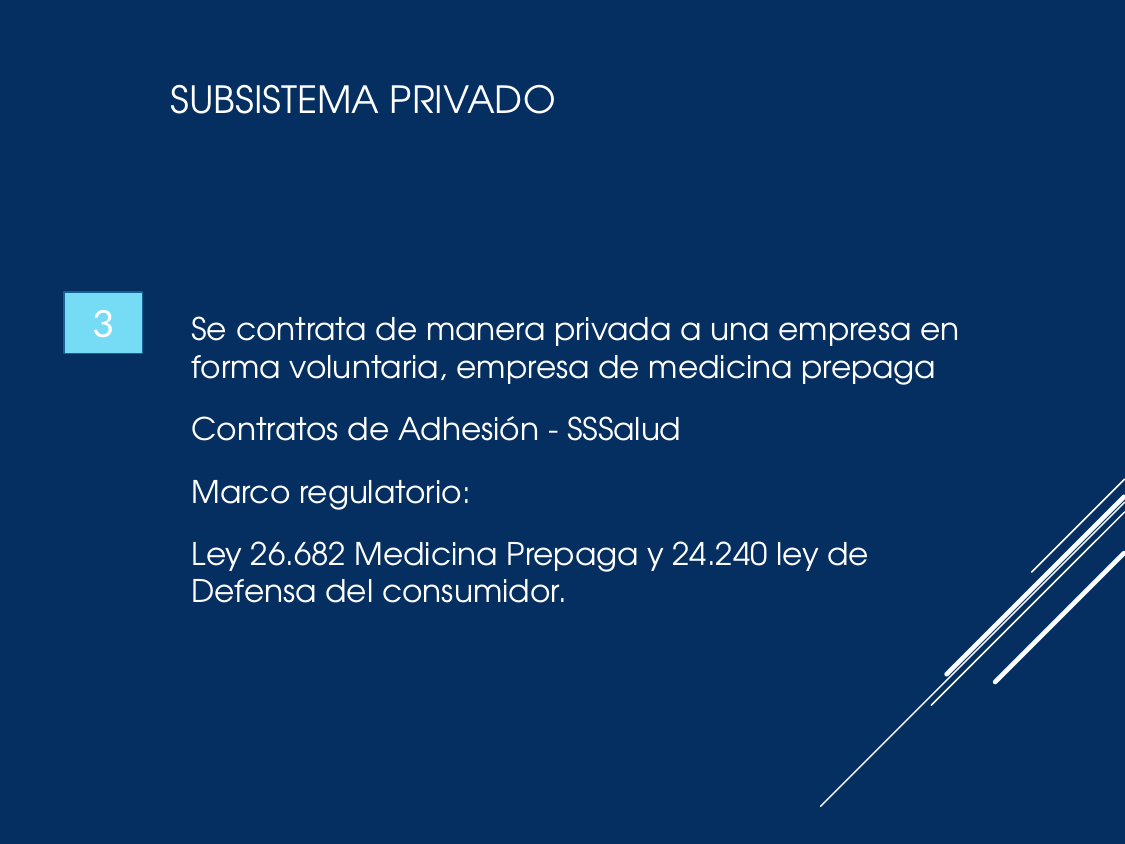

# Subsistema Privado
3
Se contrata de manera privada a una empresa en forma voluntaria, empresa de medicina prepaga
Contratos de Adhesión - SSSalud
Marco regulatorio:
Ley 26.682 Medicina Prepaga y 24.240 ley de Defensa del consumidor.